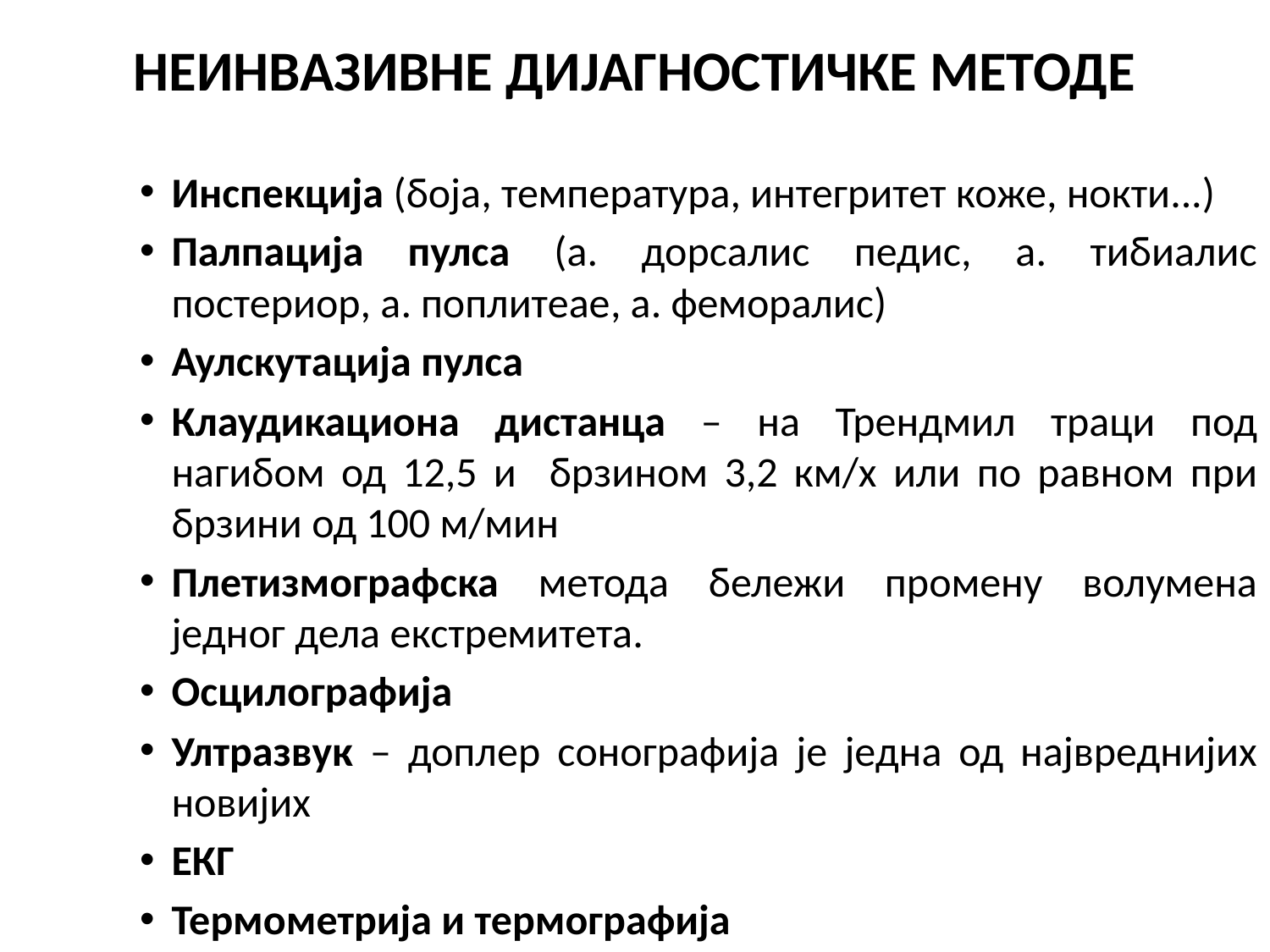

# НЕИНВАЗИВНЕ ДИЈАГНОСТИЧКЕ МЕТОДЕ
Инспекција (боја, температура, интегритет коже, нокти...)
Палпација пулса (а. дорсалис педис, а. тибиалис постериор, а. поплитеае, а. феморалис)
Аулскутација пулса
Клаудикациона дистанца – на Трендмил траци под нагибом од 12,5 и  брзином 3,2 км/х или по равном при брзини од 100 м/мин
Плетизмографска метода бележи промену волумена једног дела екстремитета.
Осцилографија
Ултразвук – доплер сонографија је једна од највреднијих новијих
ЕКГ
Термометрија и термографија